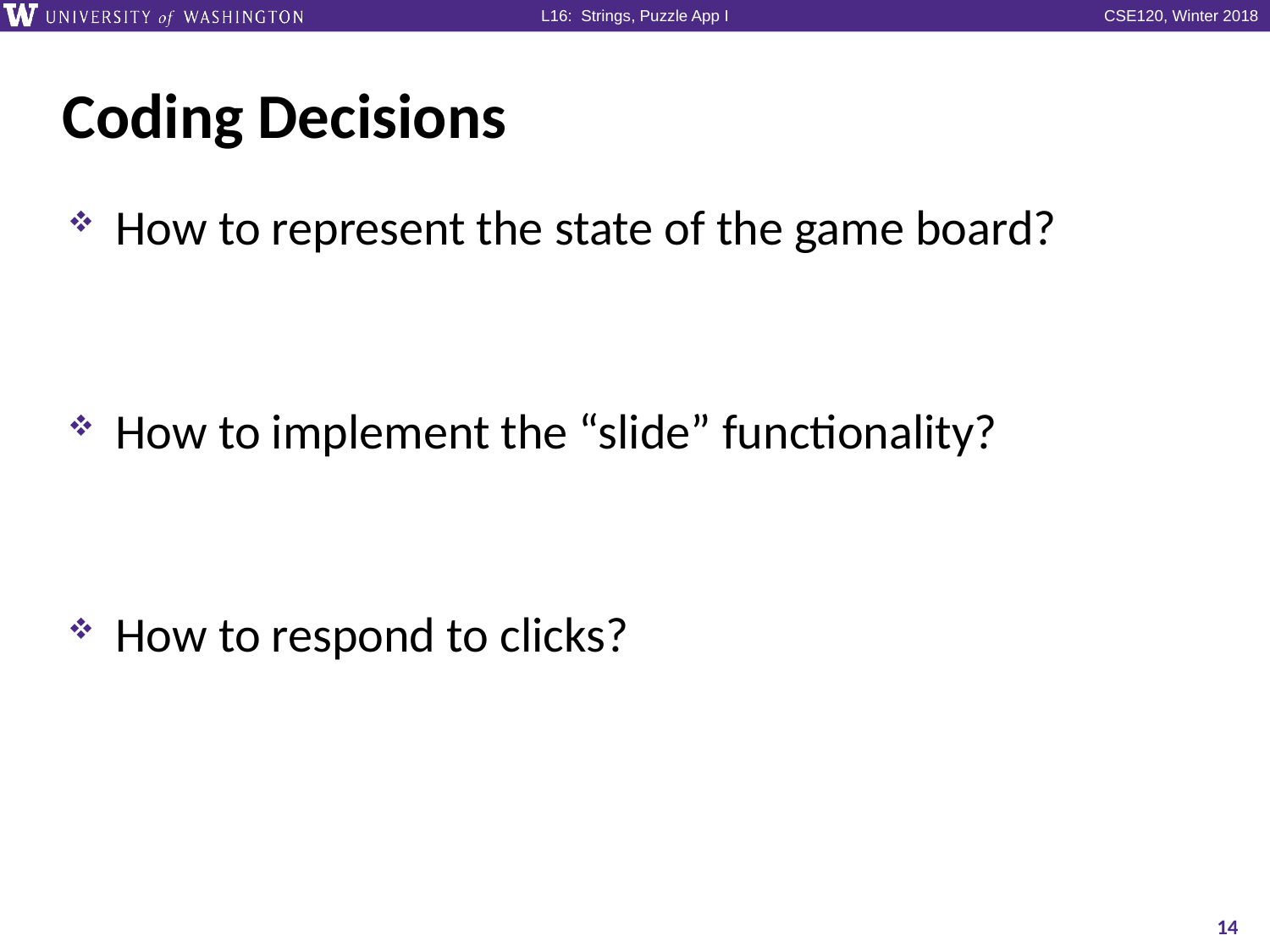

# Coding Decisions
How to represent the state of the game board?

How to implement the “slide” functionality?

How to respond to clicks?
14